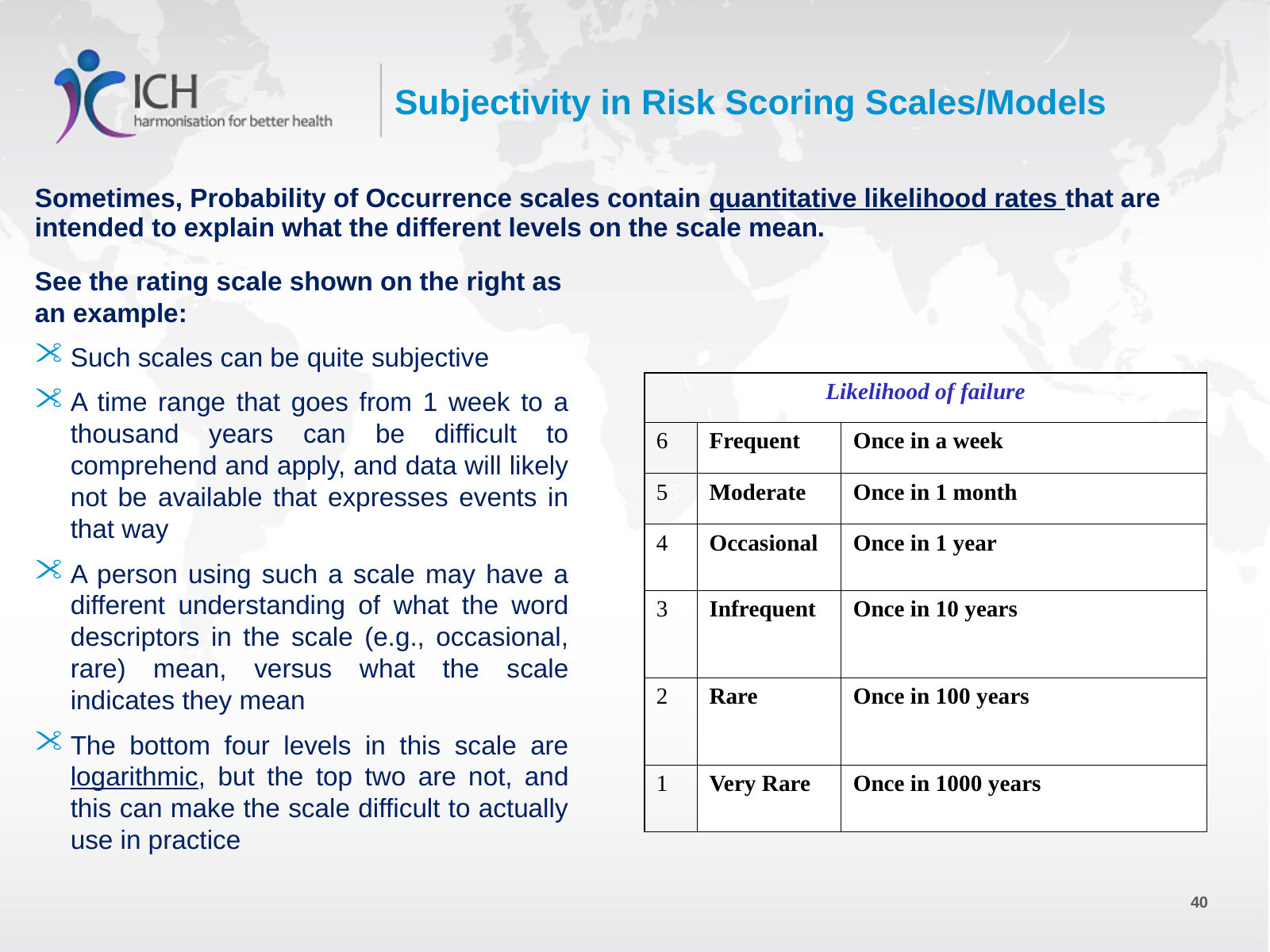

# Subjectivity in Risk Scoring Scales/Models
Sometimes, Probability of Occurrence scales contain quantitative likelihood rates that are intended to explain what the different levels on the scale mean.
See the rating scale shown on the right as an example:
Such scales can be quite subjective
A time range that goes from 1 week to a thousand years can be difficult to comprehend and apply, and data will likely not be available that expresses events in that way
A person using such a scale may have a different understanding of what the word descriptors in the scale (e.g., occasional, rare) mean, versus what the scale indicates they mean
The bottom four levels in this scale are logarithmic, but the top two are not, and this can make the scale difficult to actually use in practice

| Likelihood of failure​ |  |  |
| --- | --- | --- |
| 6 | Frequent​ | Once in a week |
| 55 | Moderate​ | Once in 1 month​ |
| 4 | Occasional​ | Once in 1 year​ |
| 3​ | Infrequent​ | Once in 10 years  ​ ​ |
| 2​ | Rare​ | Once in 100 years  ​ ​ |
| 1​ | Very Rare​ | Once in 1000 years​ |

40